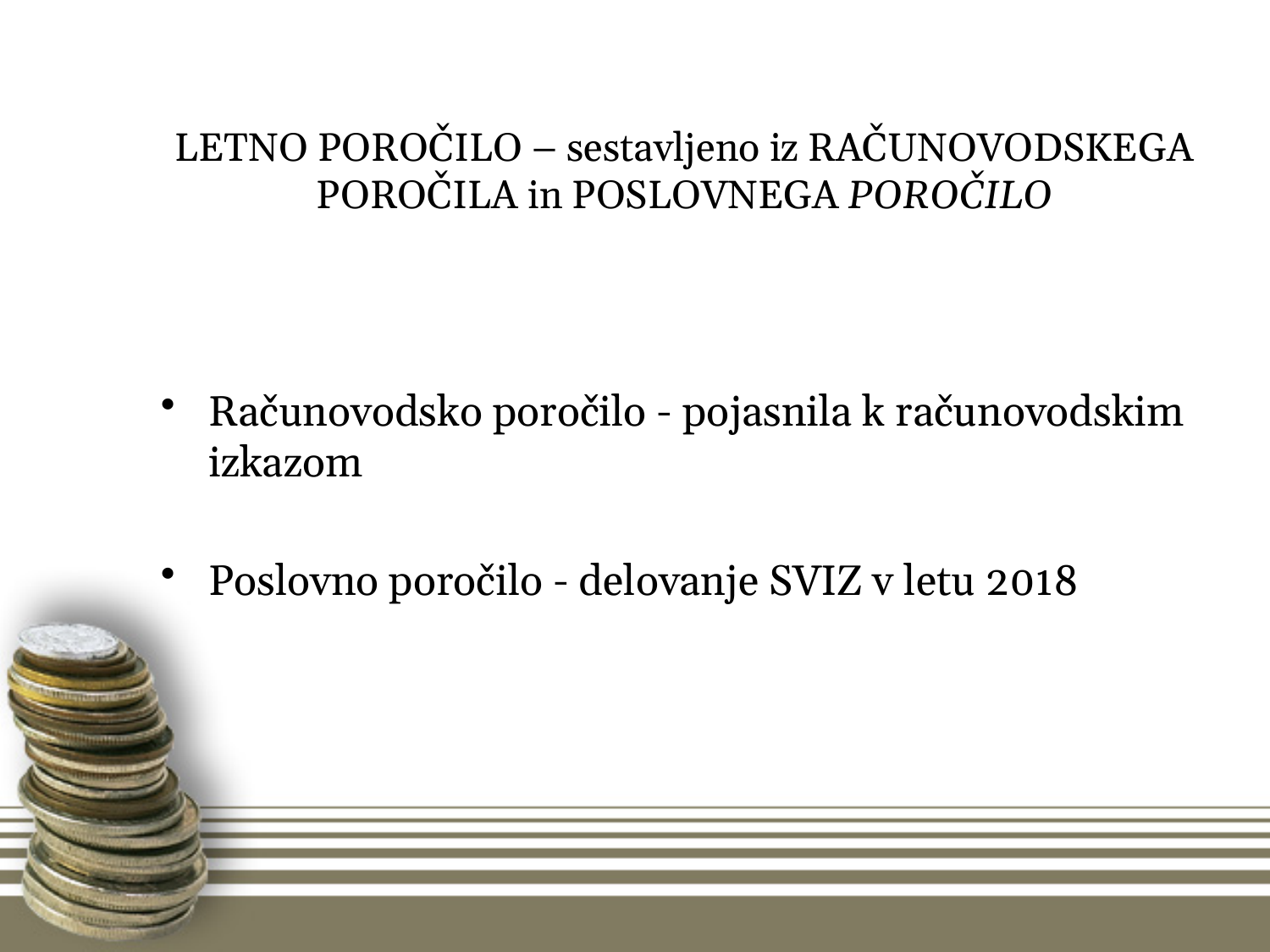

# LETNO POROČILO – sestavljeno iz RAČUNOVODSKEGA POROČILA in POSLOVNEGA POROČILO

Računovodsko poročilo - pojasnila k računovodskim izkazom

Poslovno poročilo - delovanje SVIZ v letu 2018